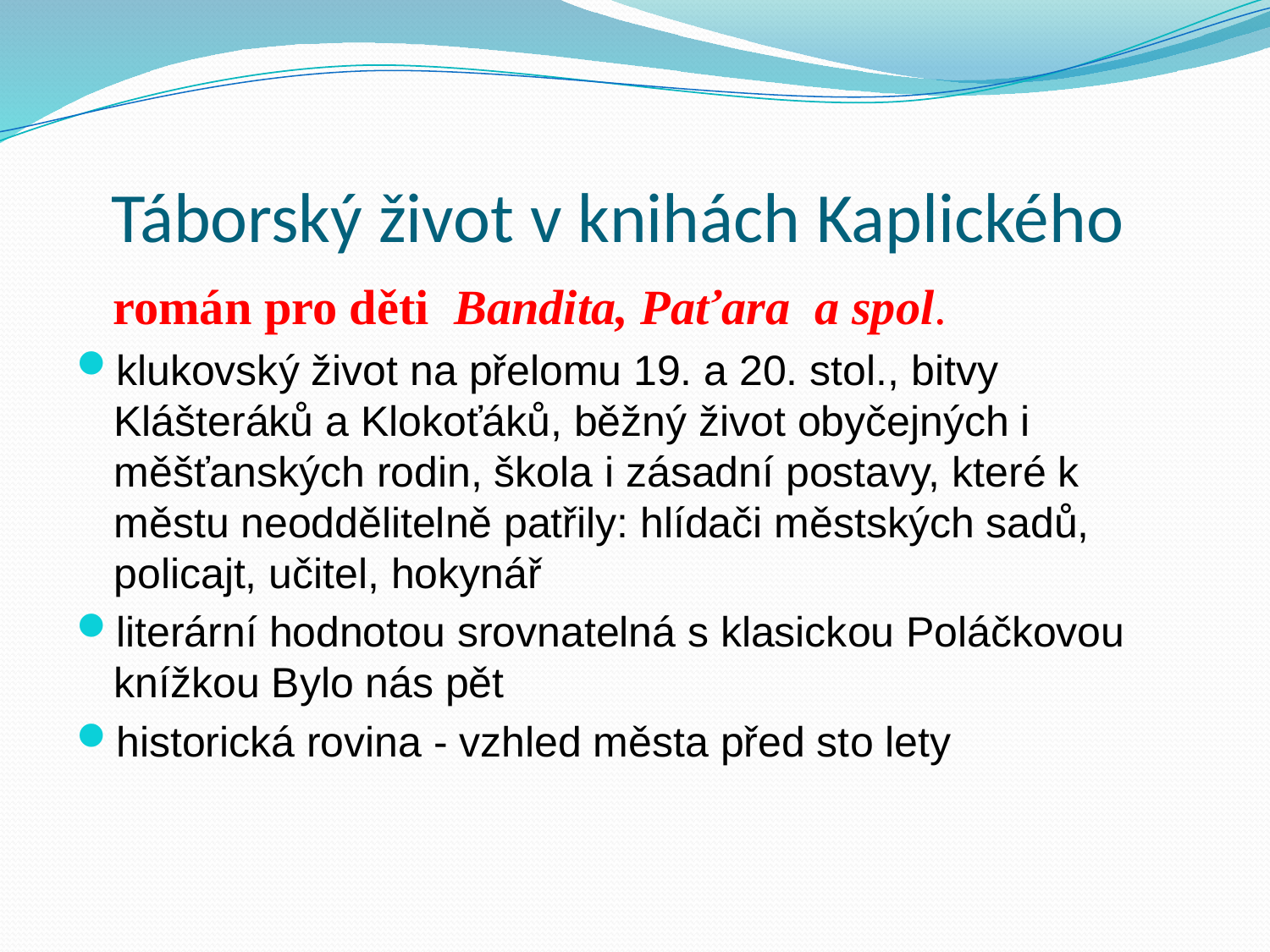

# Táborský život v knihách Kaplického
   román pro děti  Bandita, Paťara  a spol.
klukovský život na přelomu 19. a 20. stol., bitvy Klášteráků a Klokoťáků, běžný život obyčejných i měšťanských rodin, škola i zásadní postavy, které k městu neoddělitelně patřily: hlídači městských sadů, policajt, učitel, hokynář
literární hodnotou srovnatelná s klasickou Poláčkovou knížkou Bylo nás pět
historická rovina - vzhled města před sto lety